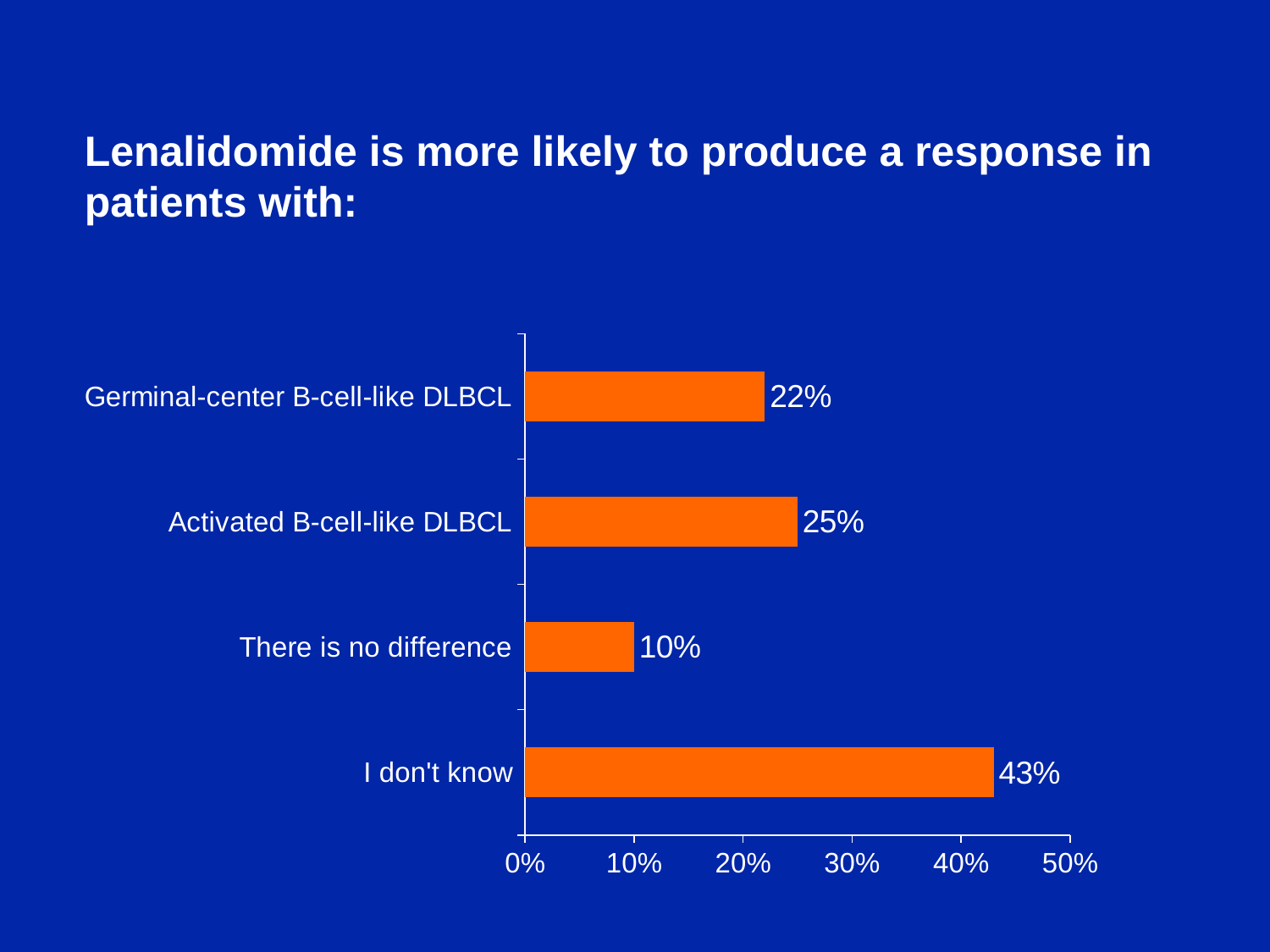

Lenalidomide is more likely to produce a response in patients with:

### Chart

| Category | Series 1 |
|---|---|
| I don't know | 0.43 |
| There is no difference | 0.1 |
| Activated B-cell-like DLBCL | 0.25 |
| Germinal-center B-cell-like DLBCL | 0.22 |